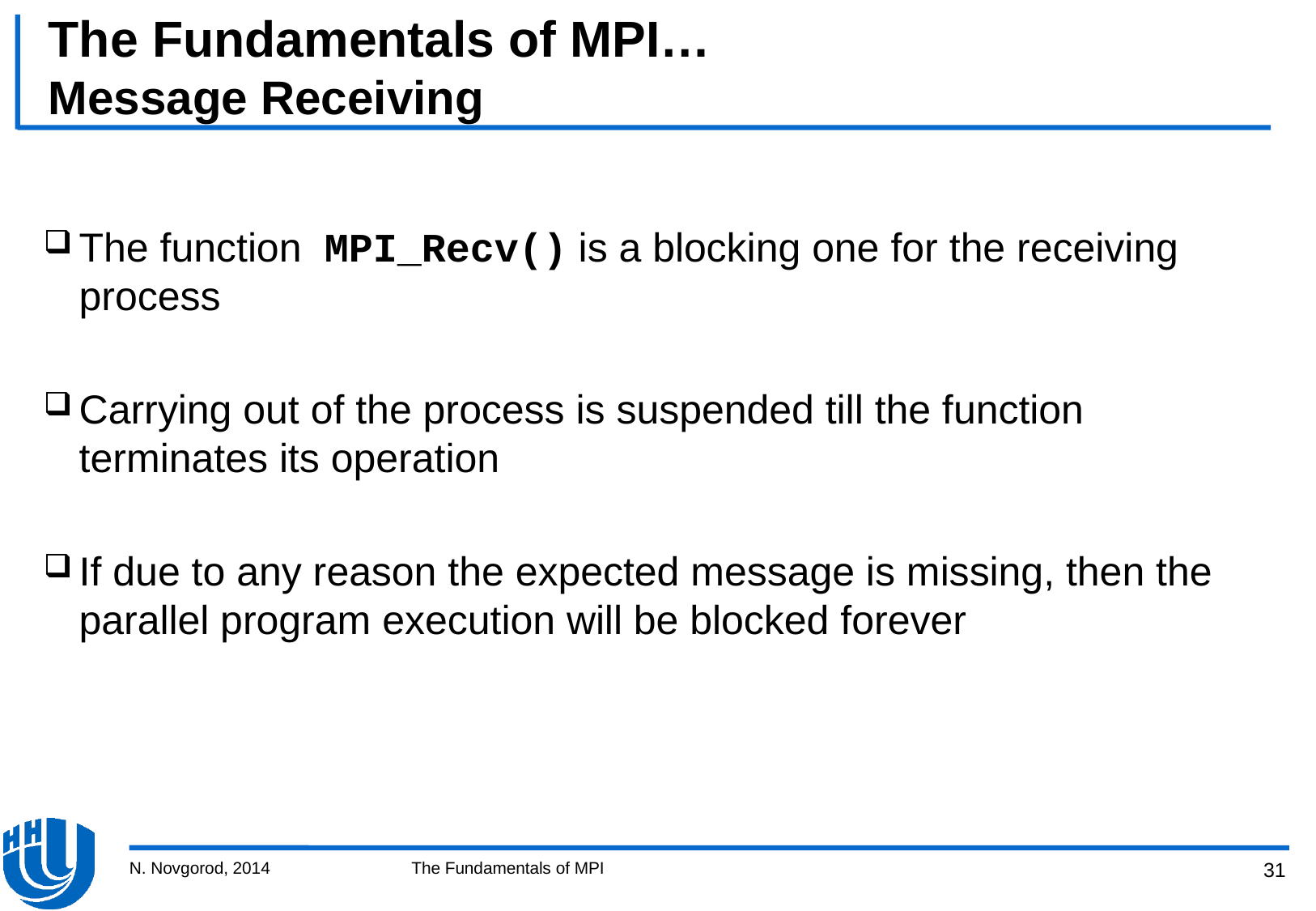

# The Fundamentals of MPI… Message Receiving

The function  MPI_Recv() is a blocking one for the receiving process

Carrying out of the process is suspended till the function terminates its operation

If due to any reason the expected message is missing, then the parallel program execution will be blocked forever
N. Novgorod, 2014
The Fundamentals of MPI
31